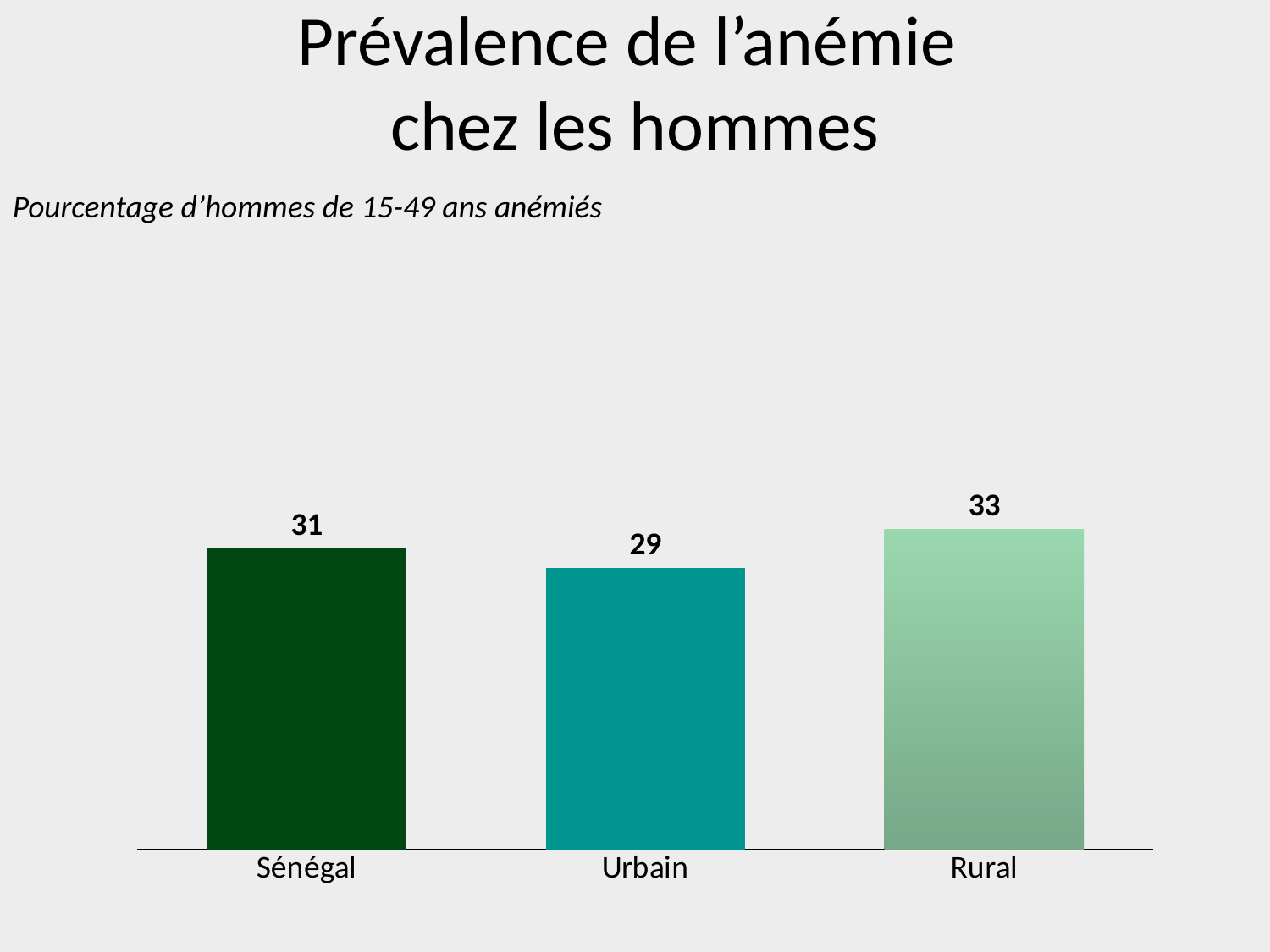

# Prévalence de l’anémie chez les hommes
Pourcentage d’hommes de 15-49 ans anémiés

### Chart

| Category | Category 1 |
|---|---|
| Sénégal | 31.0 |
| Urbain | 29.0 |
| Rural | 33.0 |